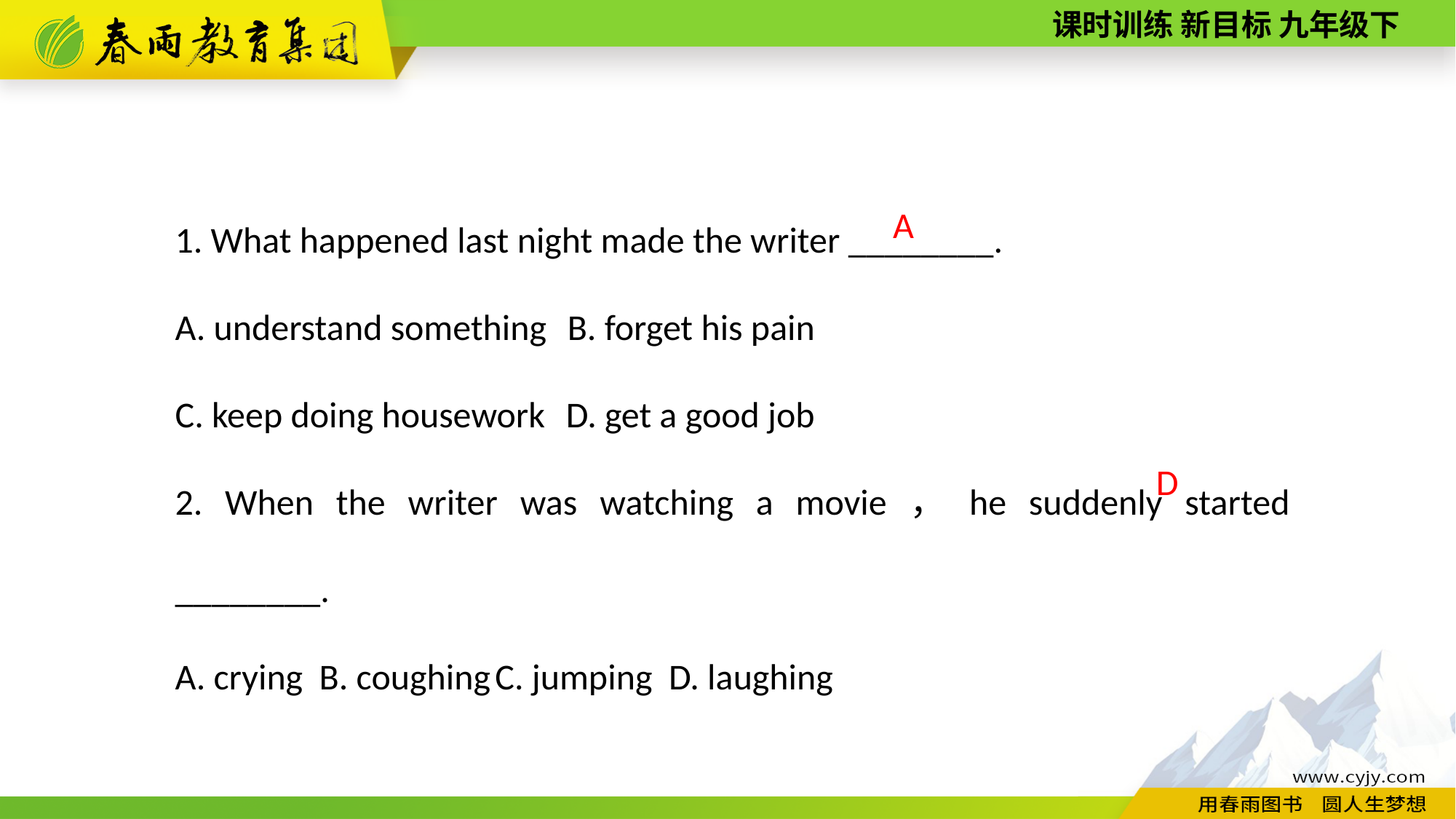

1. What happened last night made the writer ________.
A. understand something   B. forget his pain
C. keep doing housework   D. get a good job
2. When the writer was watching a movie，he suddenly started ________.
A. crying  B. coughing C. jumping  D. laughing
A
D